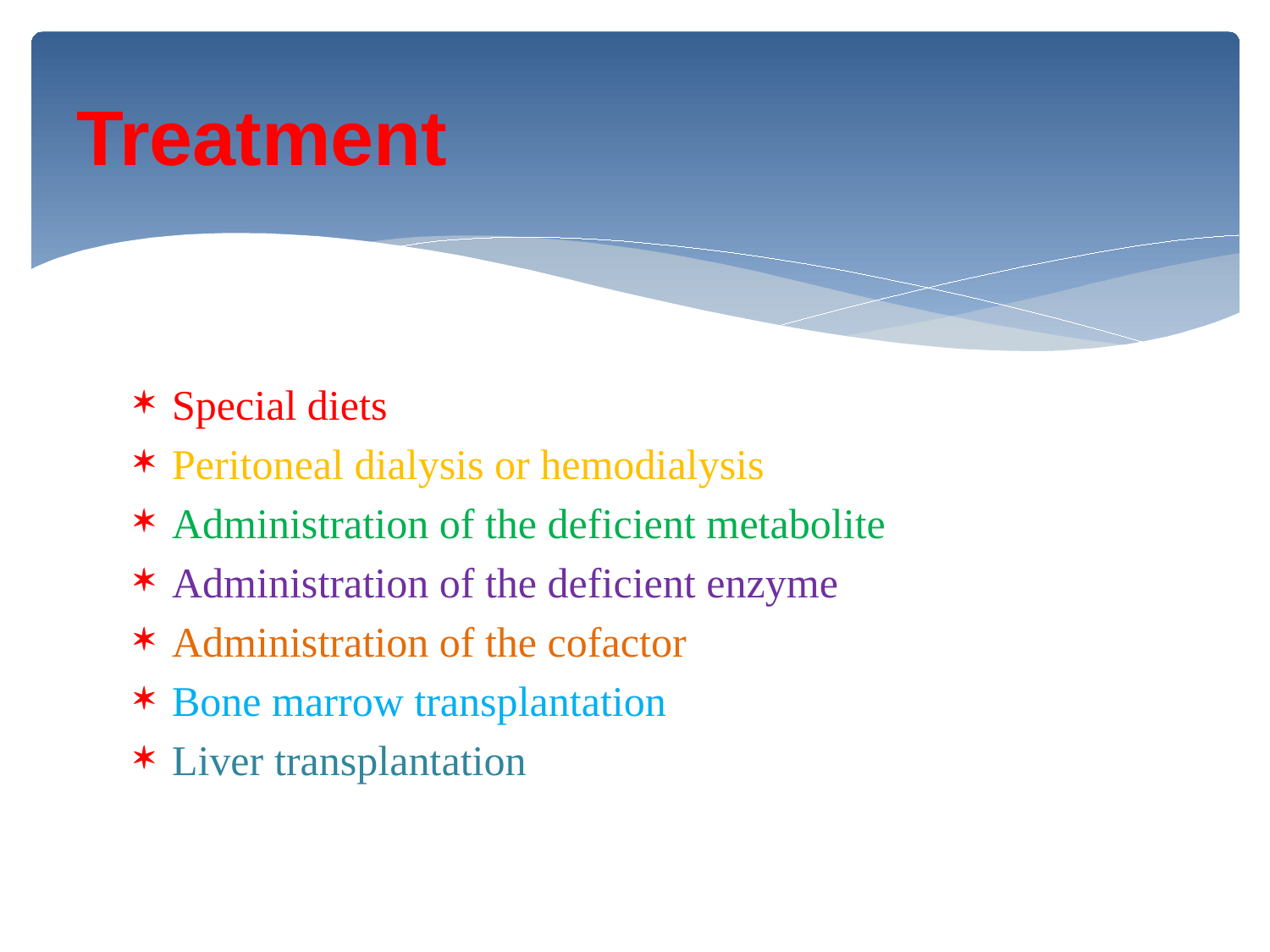

# Treatment
Special diets
Peritoneal dialysis or hemodialysis
Administration of the deficient metabolite
Administration of the deficient enzyme
Administration of the cofactor
Bone marrow transplantation
Liver transplantation